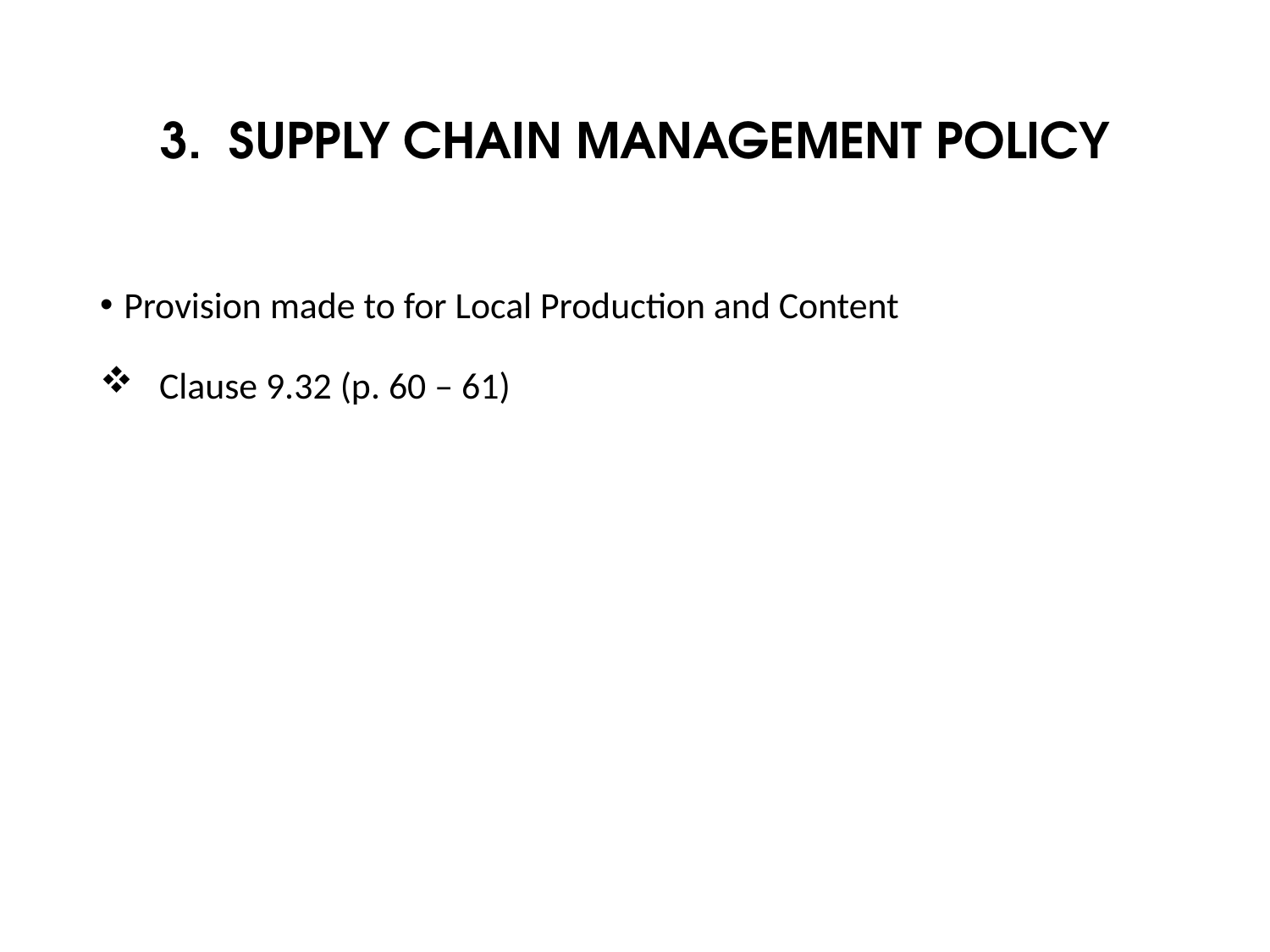

# 3.  SUPPLY CHAIN MANAGEMENT POLICY
Provision made to for Local Production and Content
   Clause 9.32 (p. 60 – 61)